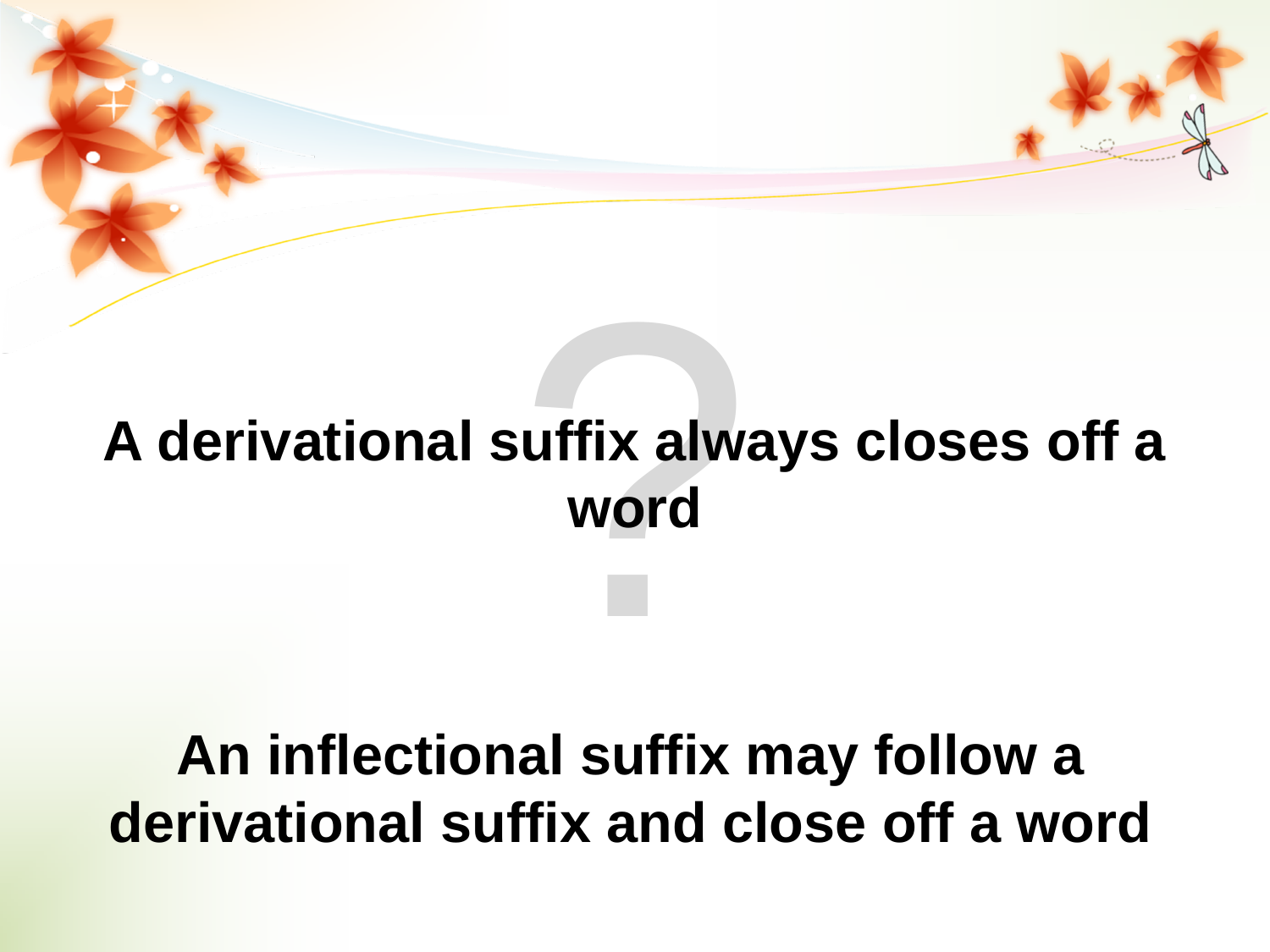

?
A derivational suffix always closes off a word
An inflectional suffix may follow a derivational suffix and close off a word